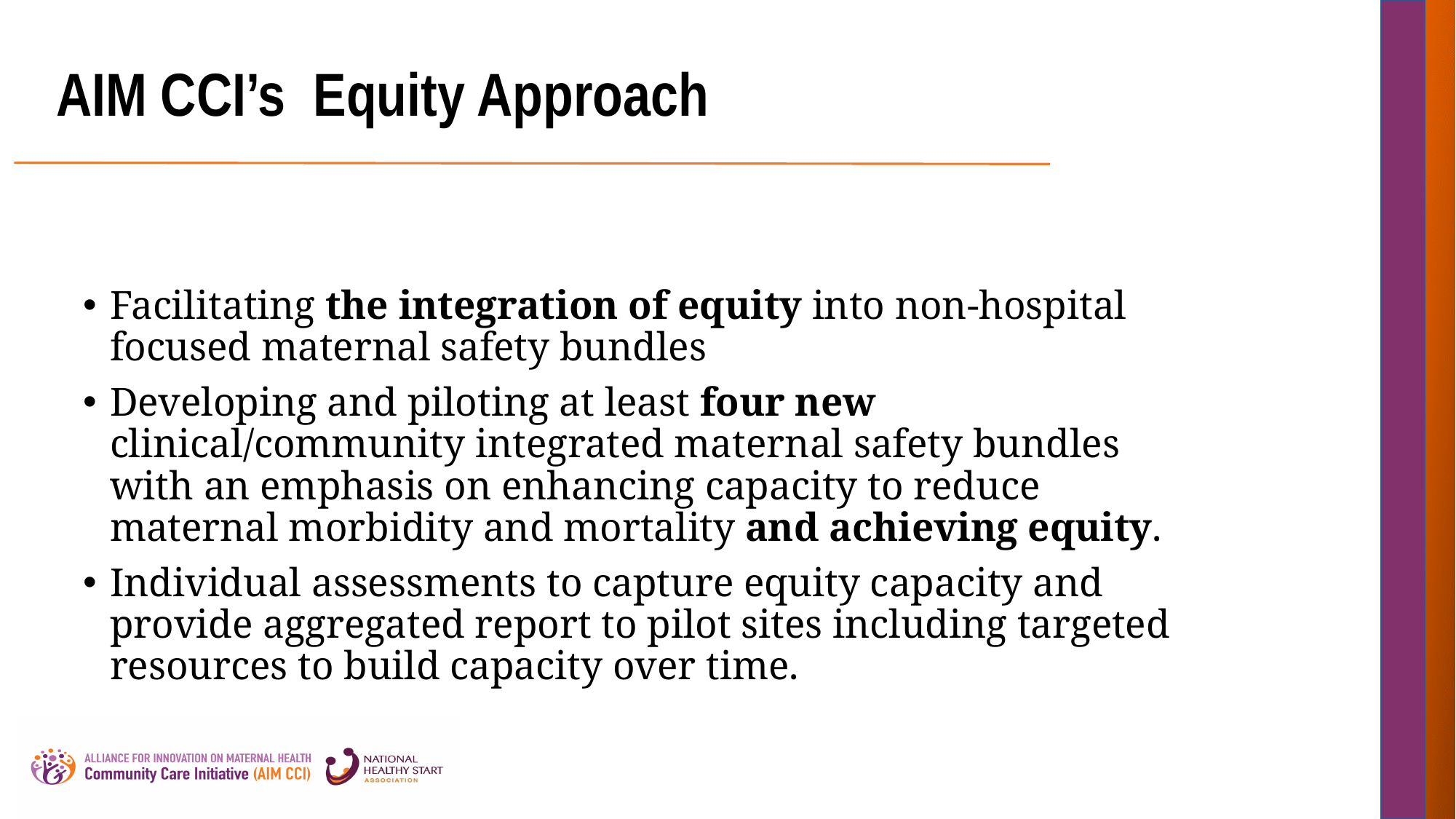

# AIM CCI’s  Equity Approach

Facilitating the integration of equity into non-hospital focused maternal safety bundles
Developing and piloting at least four new clinical/community integrated maternal safety bundles with an emphasis on enhancing capacity to reduce maternal morbidity and mortality and achieving equity.
Individual assessments to capture equity capacity and provide aggregated report to pilot sites including targeted resources to build capacity over time.